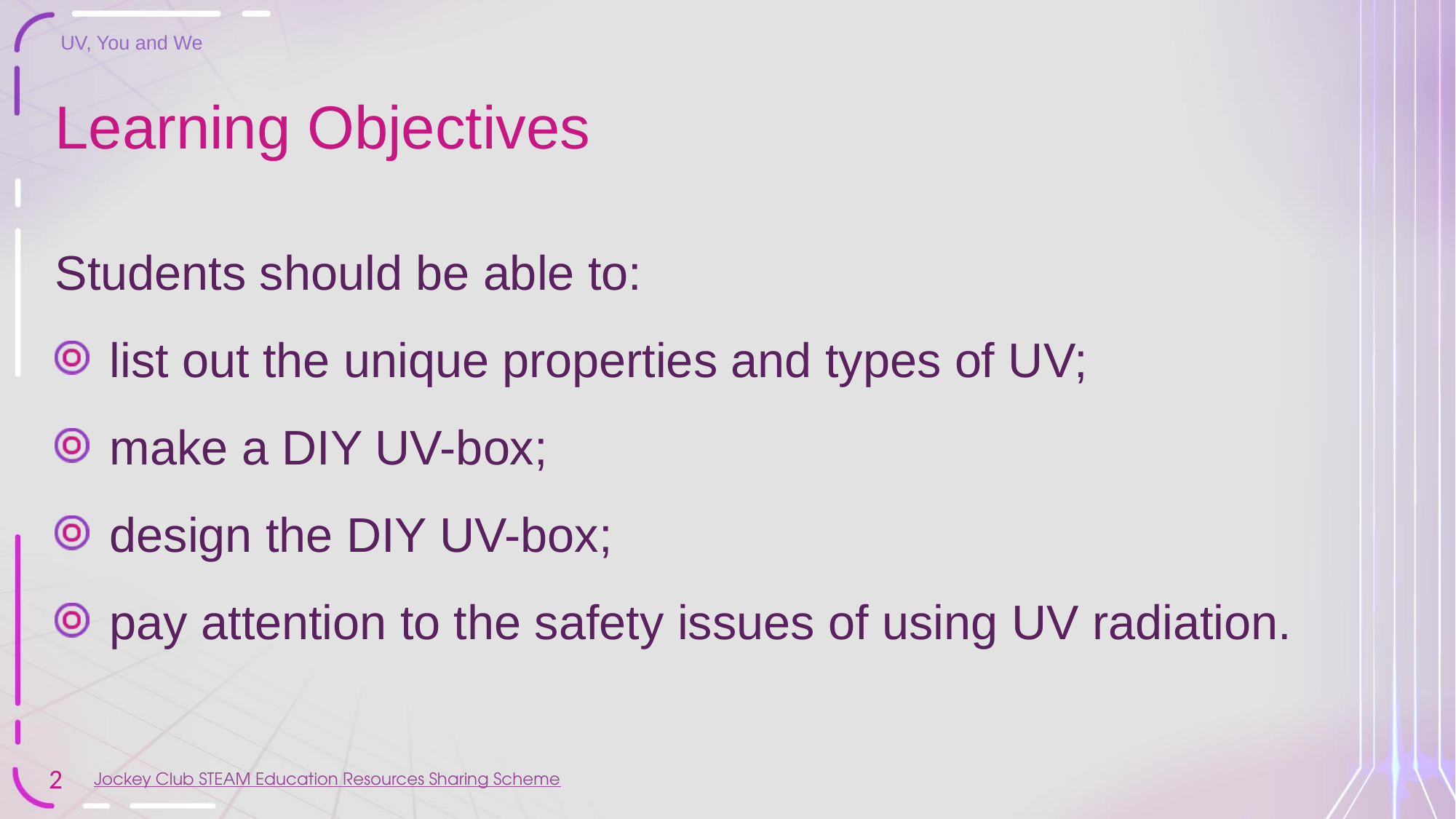

# Learning Objectives
Students should be able to:
list out the unique properties and types of UV;
make a DIY UV-box;
design the DIY UV-box;
pay attention to the safety issues of using UV radiation.